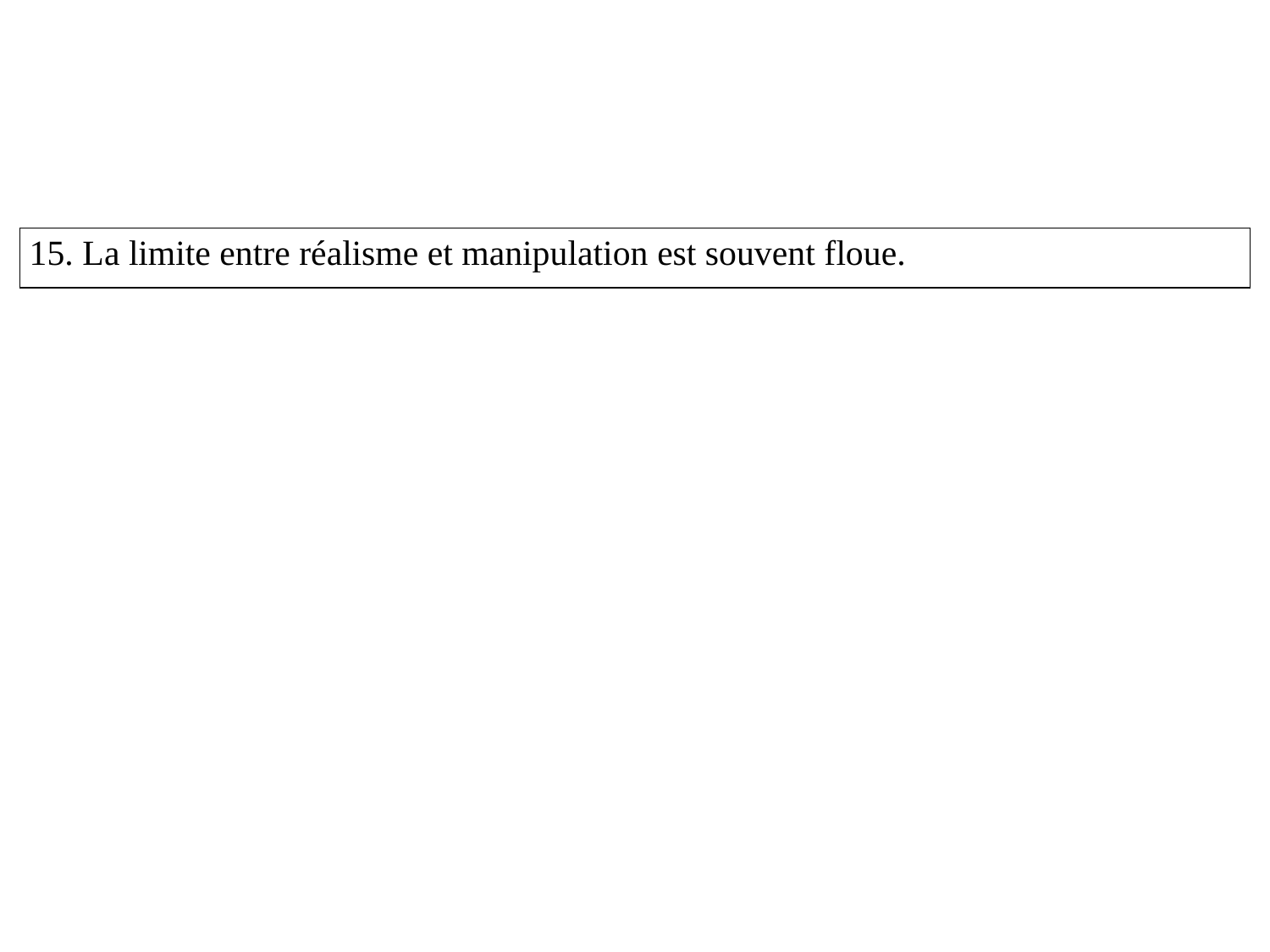

| 15. La limite entre réalisme et manipulation est souvent floue. |
| --- |